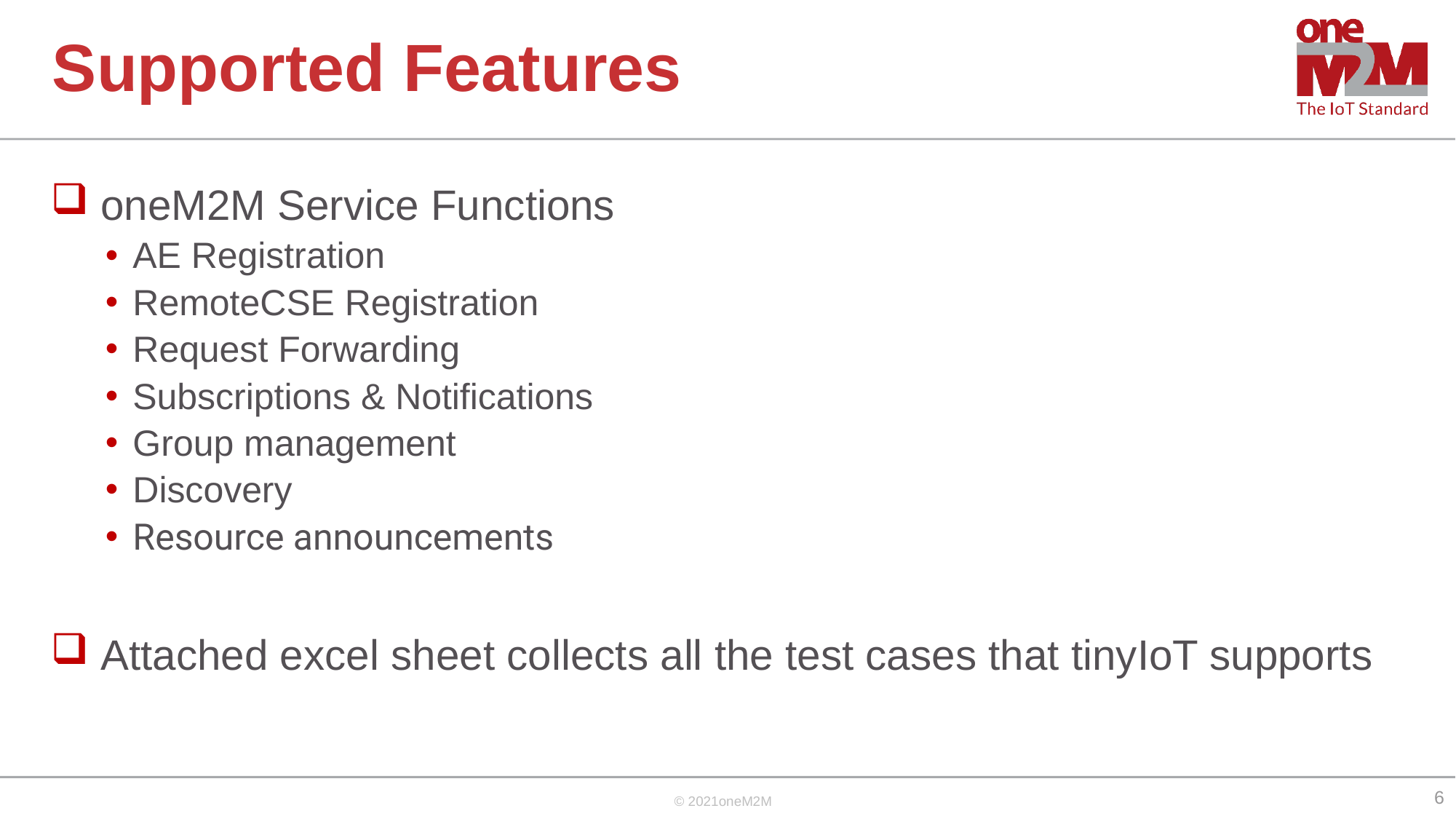

# Supported Features
 oneM2M Service Functions
AE Registration
RemoteCSE Registration
Request Forwarding
Subscriptions & Notifications
Group management
Discovery
Resource announcements

 Attached excel sheet collects all the test cases that tinyIoT supports

6